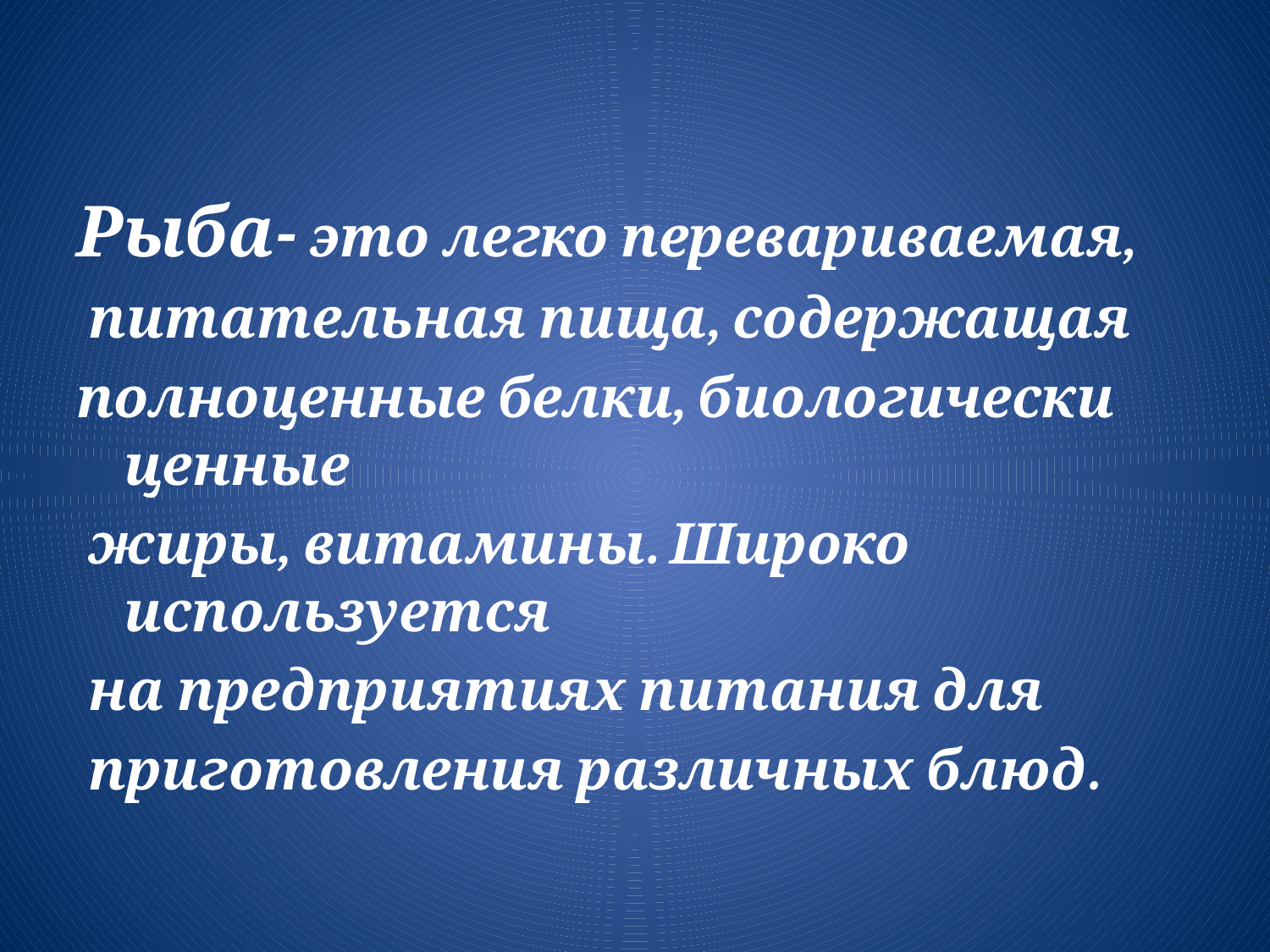

#
Рыба- это легко перевариваемая,
 питательная пища, содержащая
полноценные белки, биологически ценные
 жиры, витамины. Широко используется
 на предприятиях питания для
 приготовления различных блюд.